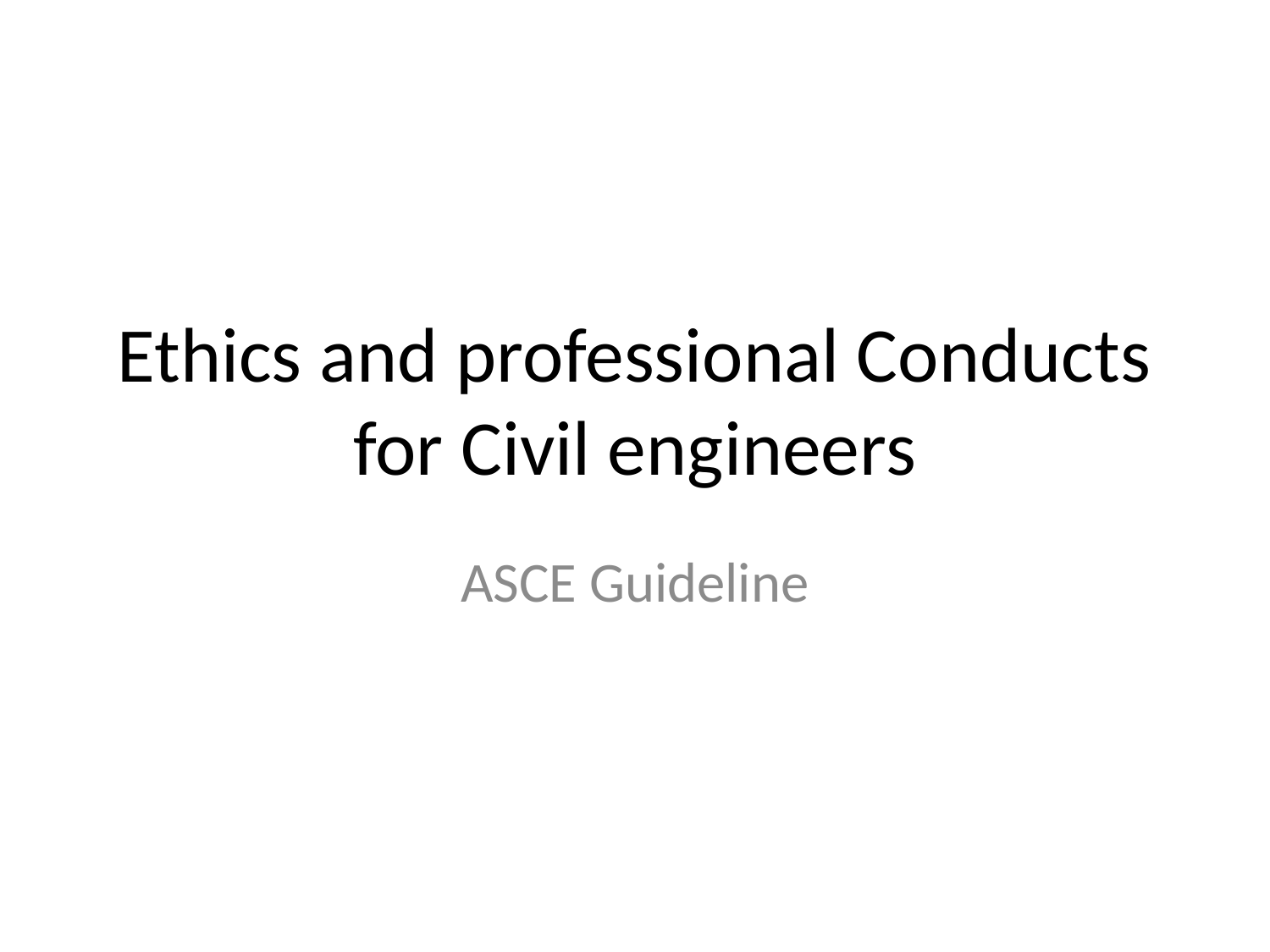

# Ethics and professional Conducts for Civil engineers
ASCE Guideline